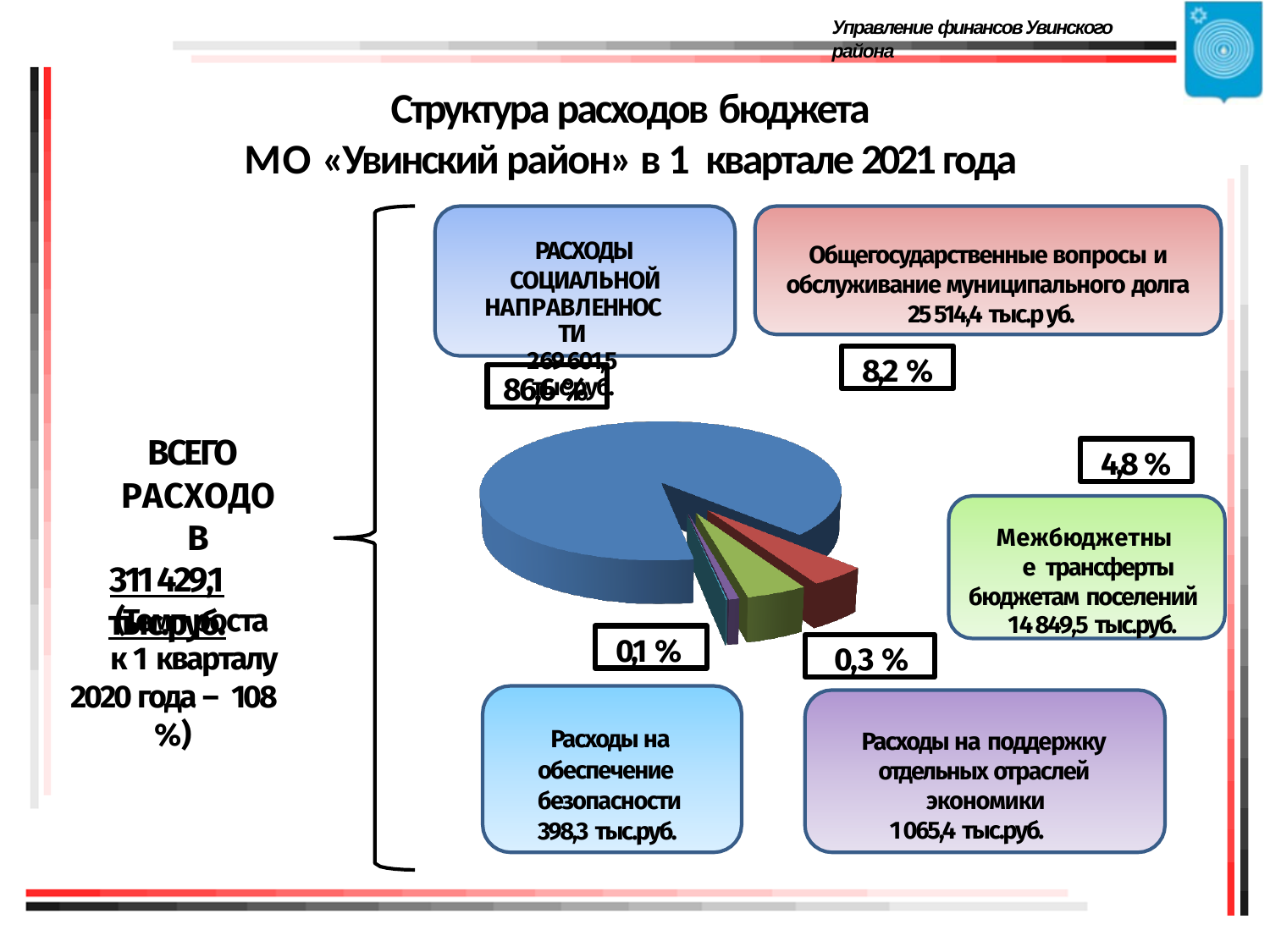

Управление финансов Увинского района

# Структура расходов бюджета
МО «Увинский район» в 1  квартале 2021 года

РАСХОДЫ  СОЦИАЛЬНОЙ
НАПРАВЛЕННОСТИ
269 601,5  тыс.руб.
Общегосударственные вопросы и
обслуживание муниципального долга
25 514,4  тыс.р уб.
8,2 %
86,6 %

ВСЕГО  РАСХОДОВ
311 429,1 тыс.руб.
4,8 %

Межбюджетные  трансферты
бюджетам поселений  14 849,5 тыс.руб.
(Темп роста  к 1 кварталу
2020 года – 108 %)
0,1 %
0,3 %

Расходы на  обеспечение  безопасности  398,3 тыс.руб.
Расходы на поддержку  отдельных отраслей  экономики
1 065,4 тыс.руб.